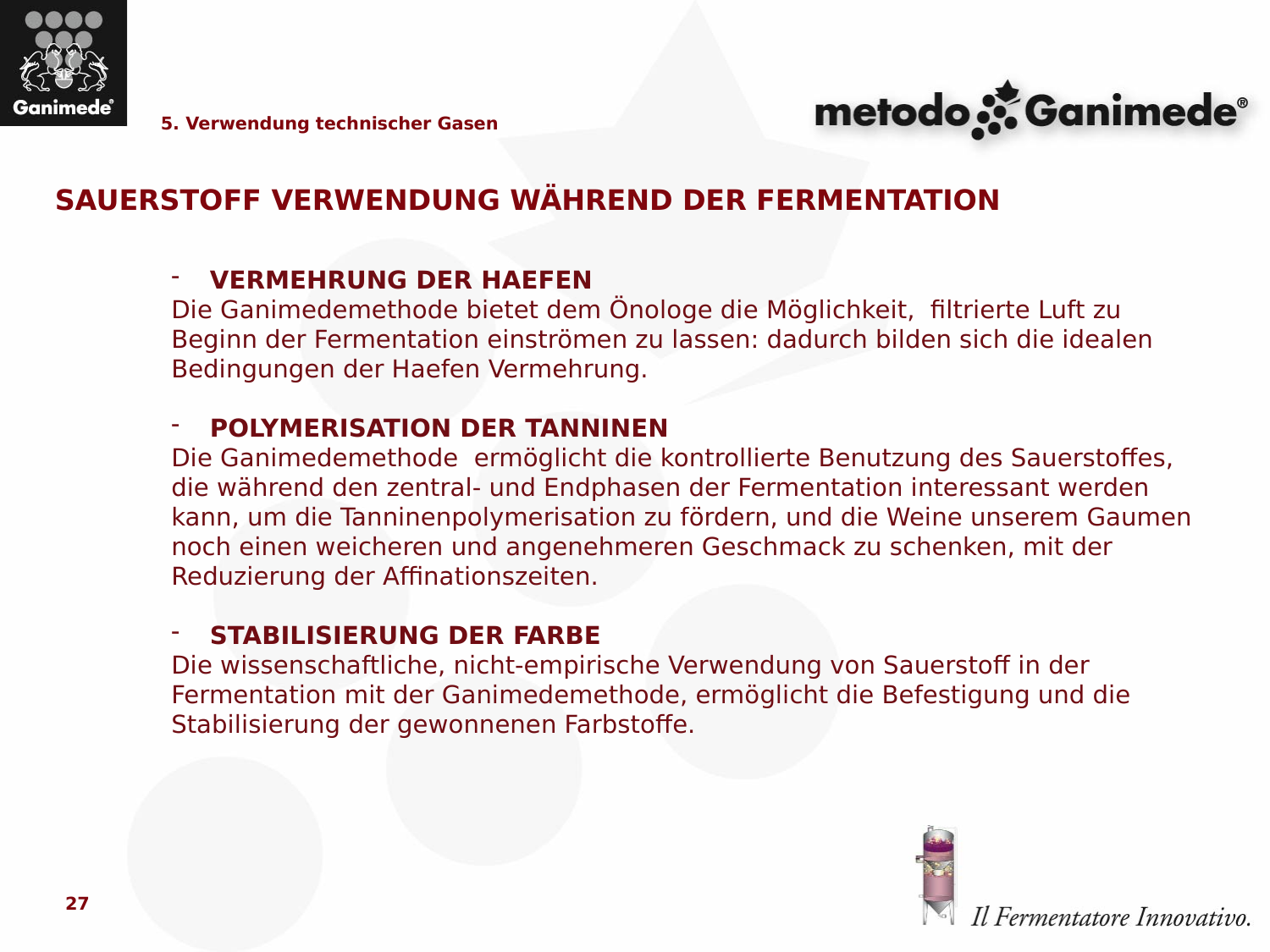

5. Verwendung technischer Gasen
SAUERSTOFF VERWENDUNG WÄHREND DER FERMENTATION
 Vermehrung der Haefen
Die Ganimedemethode bietet dem Önologe die Möglichkeit,  filtrierte Luft zu Beginn der Fermentation einströmen zu lassen: dadurch bilden sich die idealen Bedingungen der Haefen Vermehrung.

 Polymerisation der Tanninen
Die Ganimedemethode  ermöglicht die kontrollierte Benutzung des Sauerstoffes, die während den zentral- und Endphasen der Fermentation interessant werden kann, um die Tanninenpolymerisation zu fördern, und die Weine unserem Gaumen noch einen weicheren und angenehmeren Geschmack zu schenken, mit der Reduzierung der Affinationszeiten.

 Stabilisierung der Farbe
Die wissenschaftliche, nicht-empirische Verwendung von Sauerstoff in der Fermentation mit der Ganimedemethode, ermöglicht die Befestigung und die Stabilisierung der gewonnenen Farbstoffe.
27